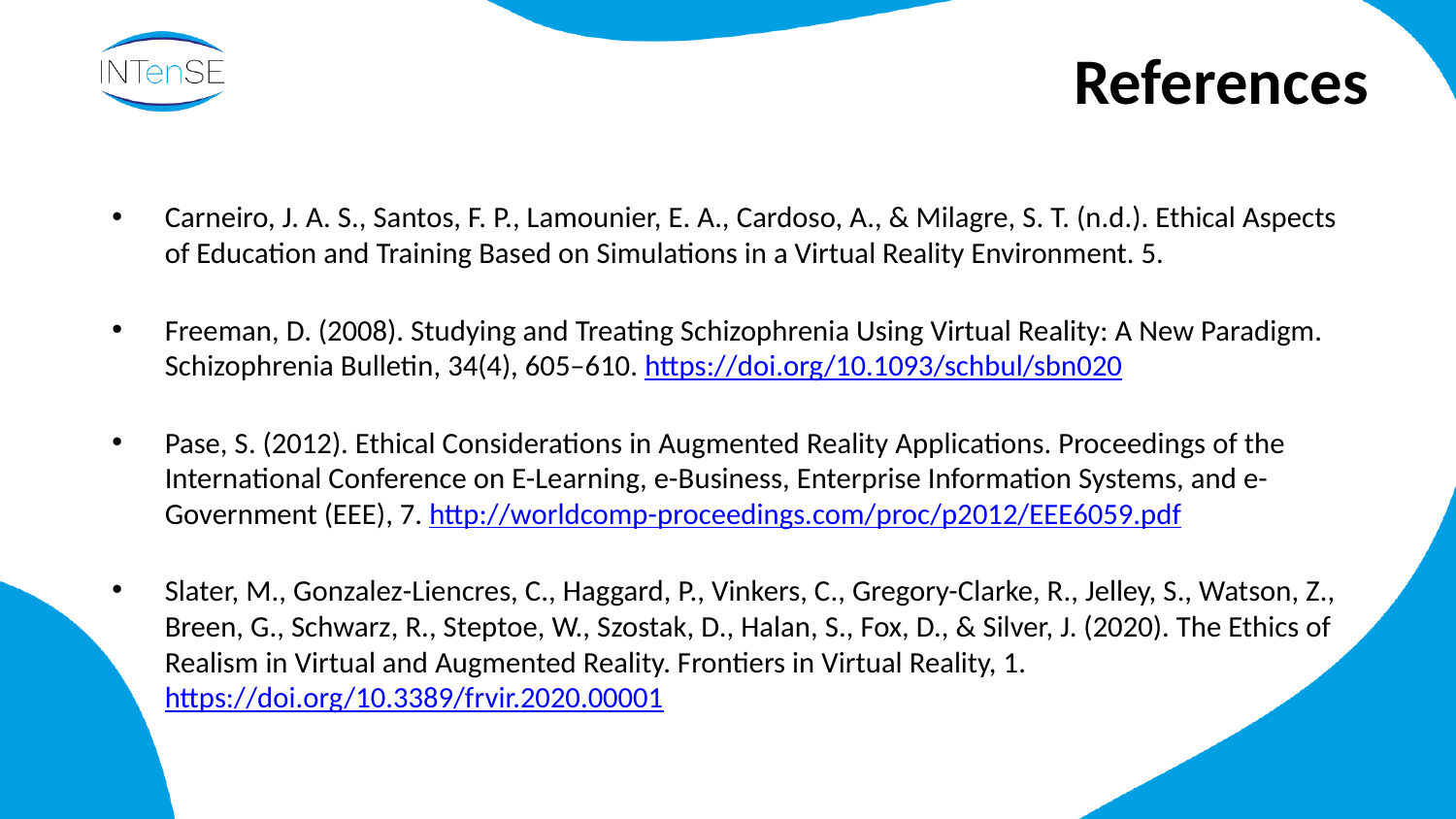

# References
Carneiro, J. A. S., Santos, F. P., Lamounier, E. A., Cardoso, A., & Milagre, S. T. (n.d.). Ethical Aspects of Education and Training Based on Simulations in a Virtual Reality Environment. 5.

Freeman, D. (2008). Studying and Treating Schizophrenia Using Virtual Reality: A New Paradigm. Schizophrenia Bulletin, 34(4), 605–610. https://doi.org/10.1093/schbul/sbn020

Pase, S. (2012). Ethical Considerations in Augmented Reality Applications. Proceedings of the International Conference on E-Learning, e-Business, Enterprise Information Systems, and e-Government (EEE), 7. http://worldcomp-proceedings.com/proc/p2012/EEE6059.pdf

Slater, M., Gonzalez-Liencres, C., Haggard, P., Vinkers, C., Gregory-Clarke, R., Jelley, S., Watson, Z., Breen, G., Schwarz, R., Steptoe, W., Szostak, D., Halan, S., Fox, D., & Silver, J. (2020). The Ethics of Realism in Virtual and Augmented Reality. Frontiers in Virtual Reality, 1. https://doi.org/10.3389/frvir.2020.00001